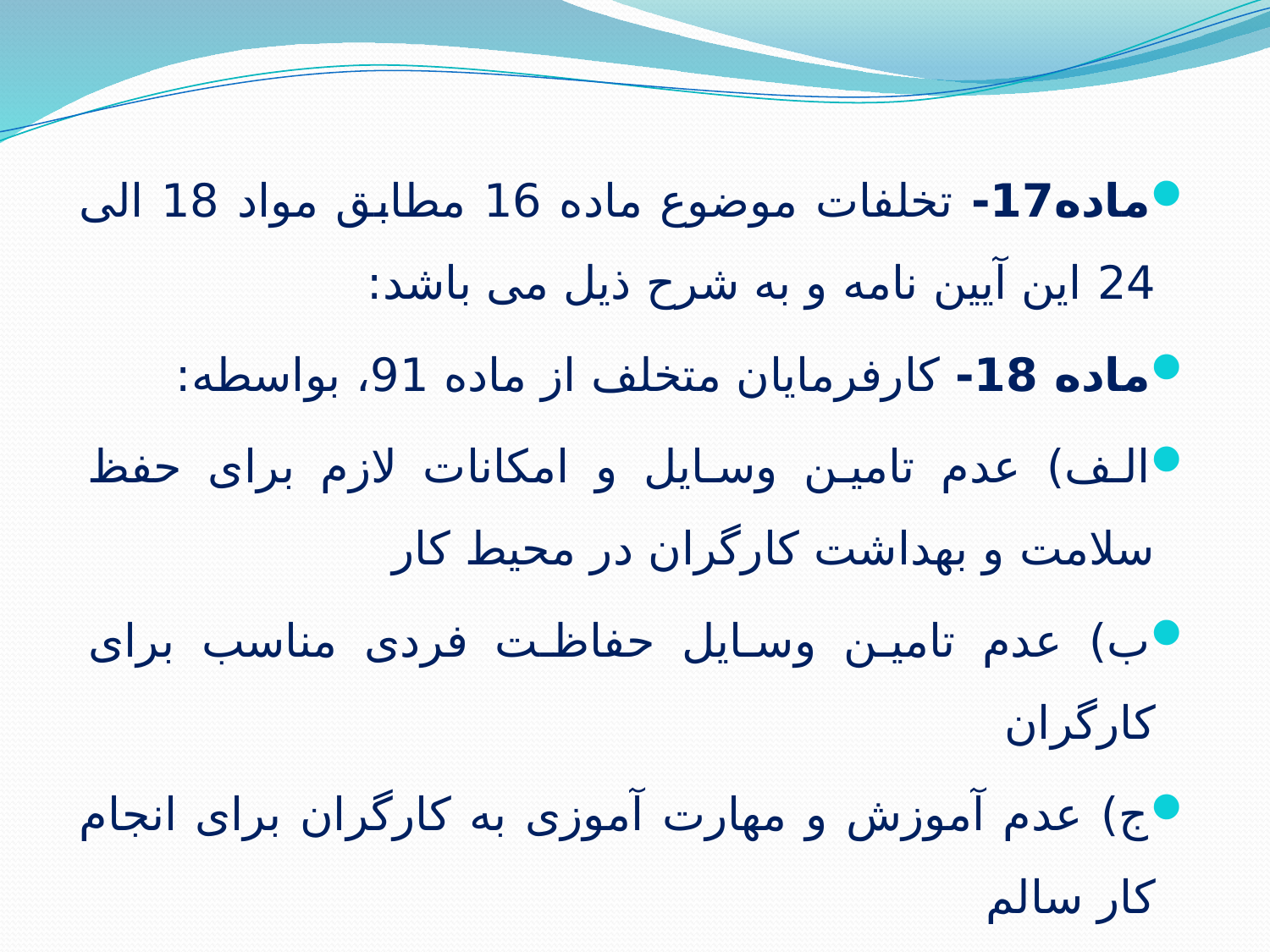

ماده17- تخلفات موضوع ماده 16 مطابق مواد 18 الی 24 این آیین نامه و به شرح ذیل می باشد:
ماده 18- کارفرمایان متخلف از ماده 91، بواسطه:
الف) عدم تامین وسایل و امکانات لازم برای حفظ سلامت و بهداشت کارگران در محیط کار
ب) عدم تامین وسایل حفاظت فردی مناسب برای کارگران
ج) عدم آموزش و مهارت آموزی به کارگران برای انجام کار سالم
د) عدم نظارت بر رعایت مقررات و ضوابط سلامت کار